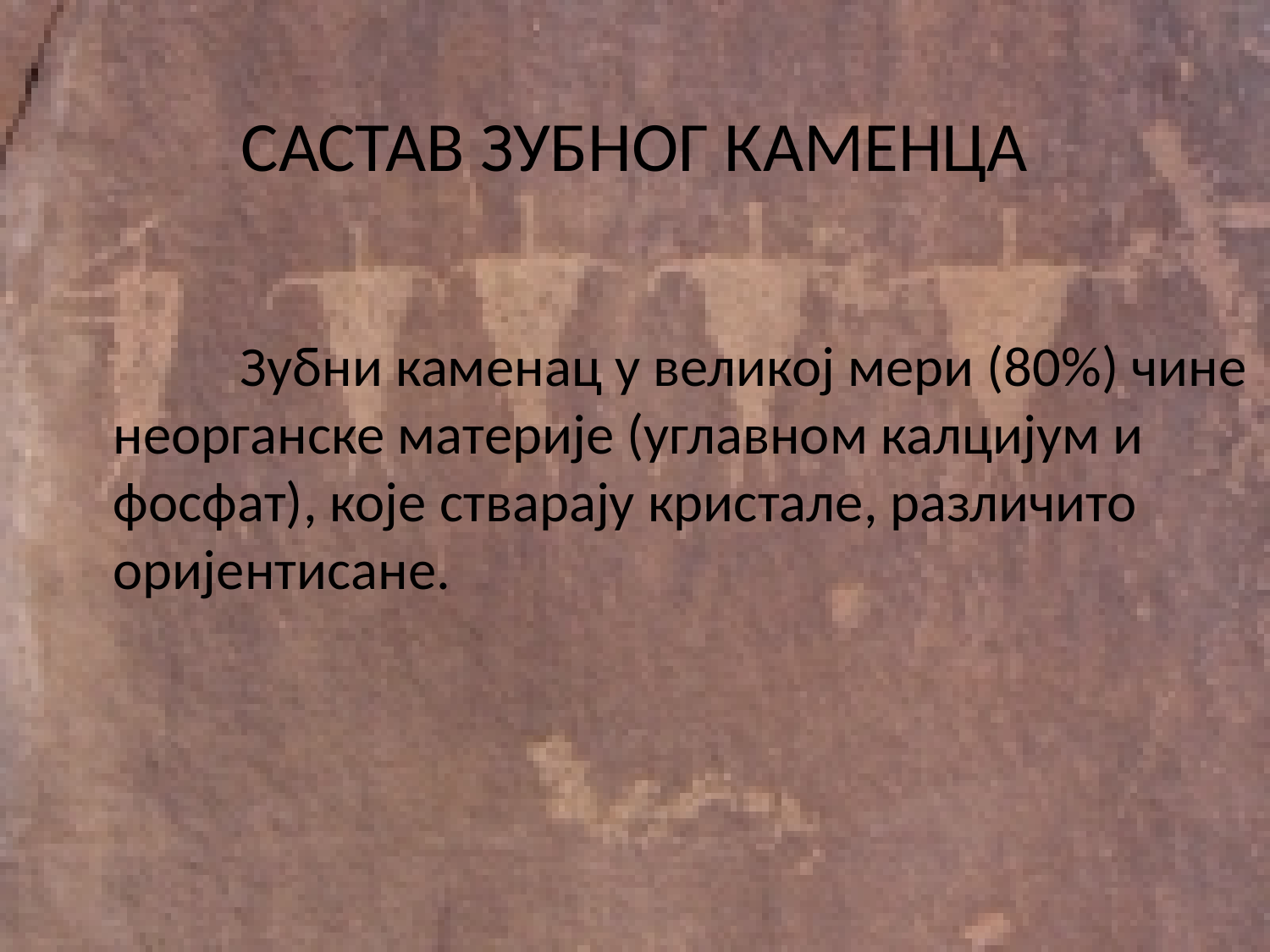

# САСТАВ ЗУБНОГ КАМЕНЦА
		Зубни каменац у великој мери (80%) чине неорганске материје (углавном калцијум и фосфат), које стварају кристале, различито оријентисане.